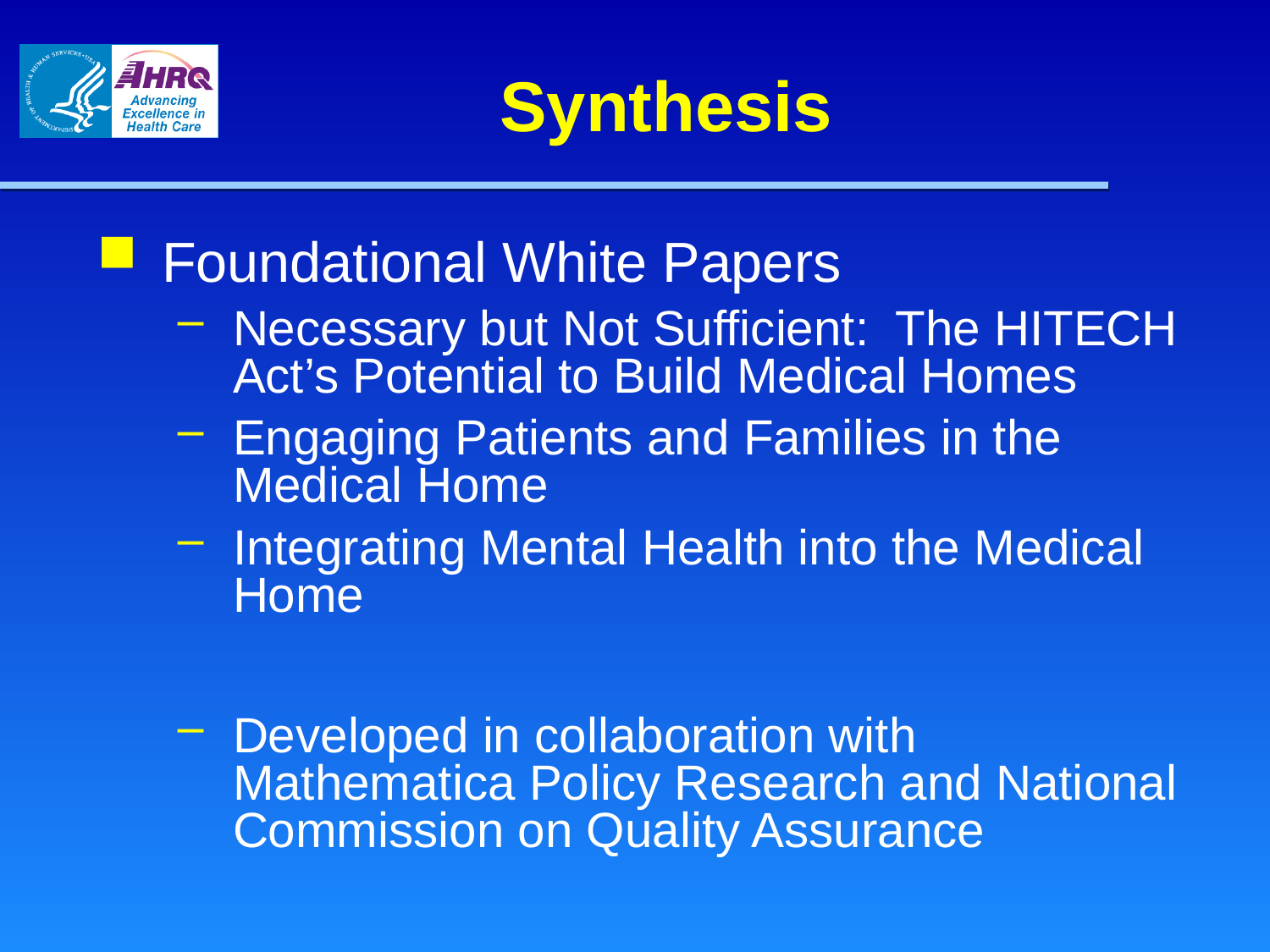

# Synthesis
Foundational White Papers
Necessary but Not Sufficient:  The HITECH Act’s Potential to Build Medical Homes
Engaging Patients and Families in the Medical Home
Integrating Mental Health into the Medical Home

Developed in collaboration with Mathematica Policy Research and National Commission on Quality Assurance